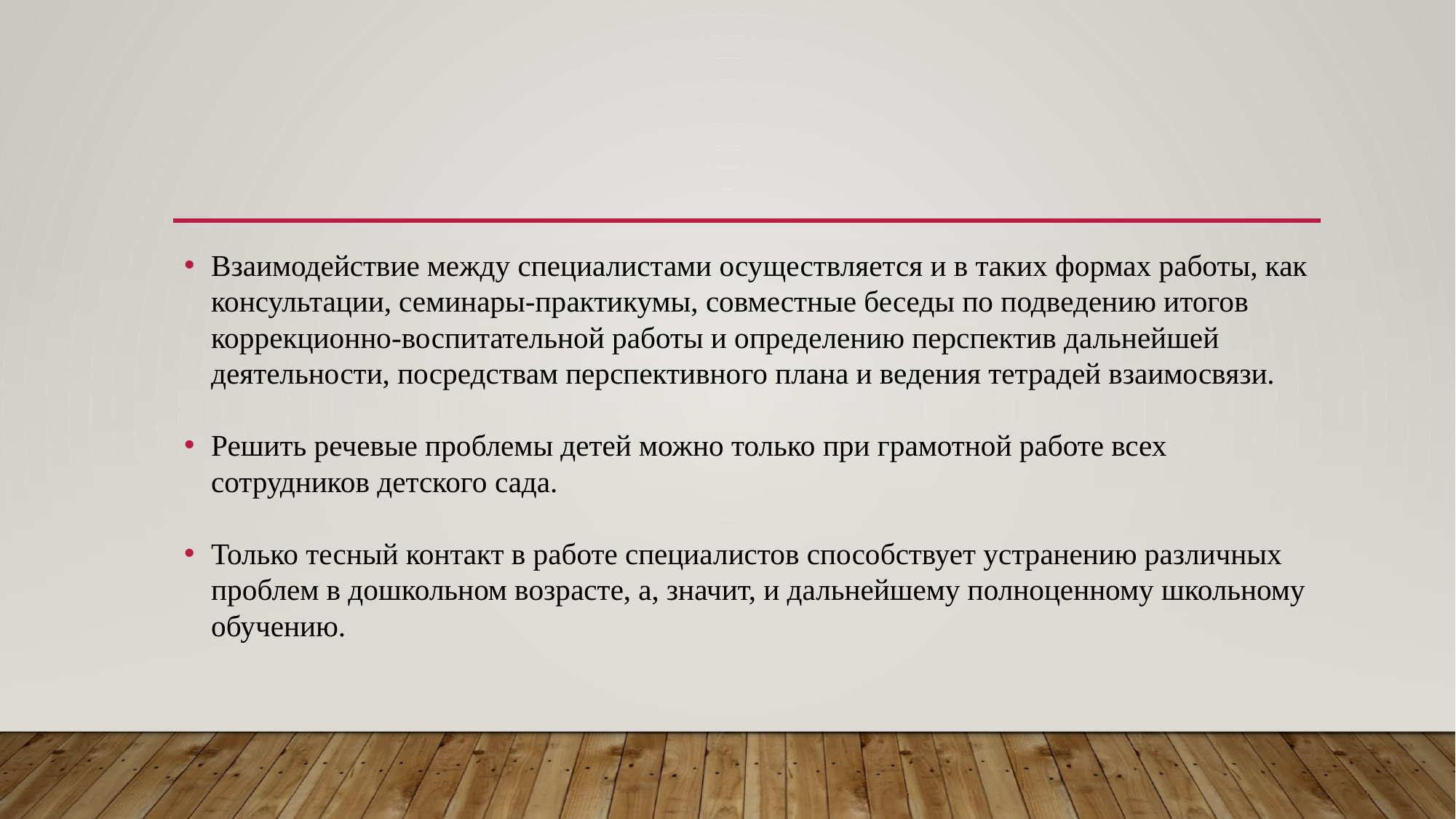

Взаимодействие между специалистами осуществляется и в таких формах работы, как консультации, семинары-практикумы, совместные беседы по подведению итогов коррекционно-воспитательной работы и определению перспектив дальнейшей деятельности, посредствам перспективного плана и ведения тетрадей взаимосвязи.

Решить речевые проблемы детей можно только при грамотной работе всех сотрудников детского сада.

Только тесный контакт в работе специалистов способствует устранению различных проблем в дошкольном возрасте, а, значит, и дальнейшему полноценному школьному обучению.